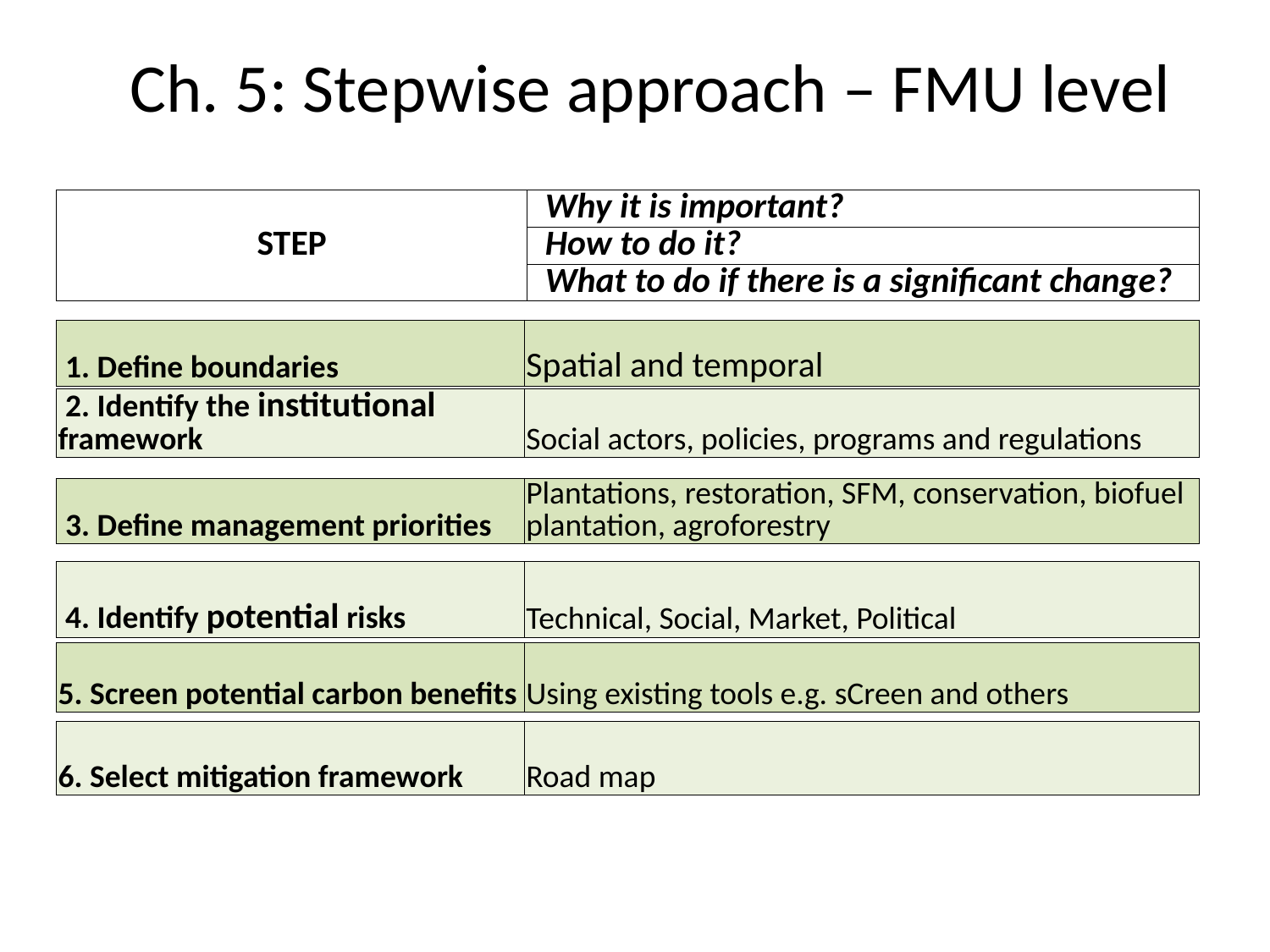

# Ch. 5: Stepwise approach – FMU level
| STEP | Why it is important? |
| --- | --- |
|  | How to do it? |
|  | What to do if there is a significant change? |
| 1. Define boundaries | Spatial and temporal |
| --- | --- |
| 2. Identify the institutional framework | Social actors, policies, programs and regulations |
| --- | --- |
| 3. Define management priorities | Plantations, restoration, SFM, conservation, biofuel plantation, agroforestry |
| --- | --- |
| 4. Identify potential risks | Technical, Social, Market, Political |
| --- | --- |
| 5. Screen potential carbon benefits | Using existing tools e.g. sCreen and others |
| --- | --- |
| 6. Select mitigation framework | Road map |
| --- | --- |